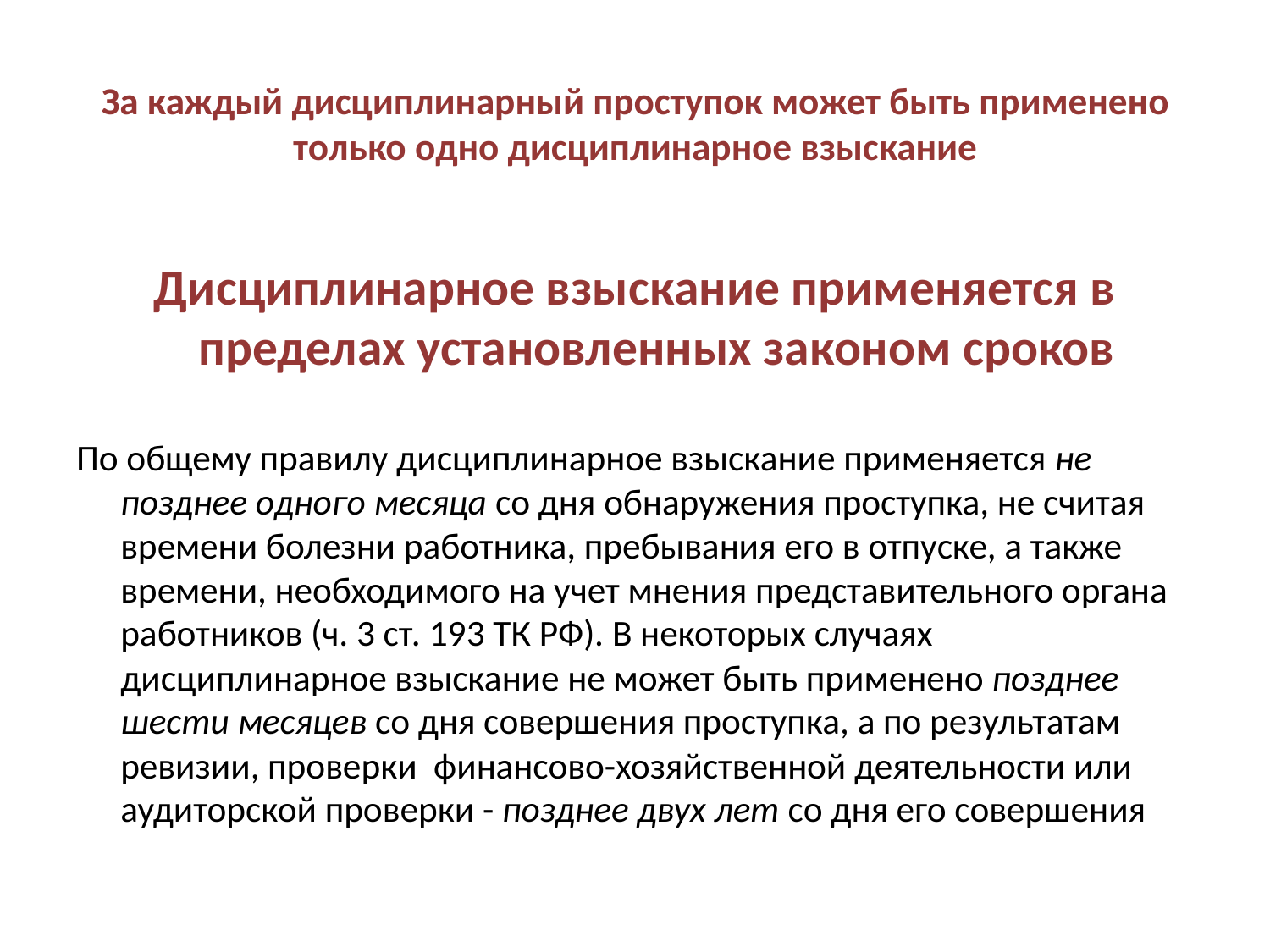

# За каждый дисциплинарный проступок может быть применено только одно дисциплинарное взыскание
Дисциплинарное взыскание применяется в пределах установленных законом сроков

По общему правилу дисциплинарное взыскание применяется не позднее одного месяца со дня обнаружения проступка, не считая времени болезни работника, пребывания его в отпуске, а также времени, необходимого на учет мнения представительного органа работников (ч. 3 ст. 193 ТК РФ). В некоторых случаях  дисциплинарное взыскание не может быть применено позднее шести месяцев со дня совершения проступка, а по результатам ревизии, проверки  финансово-хозяйственной деятельности или аудиторской проверки - позднее двух лет со дня его совершения